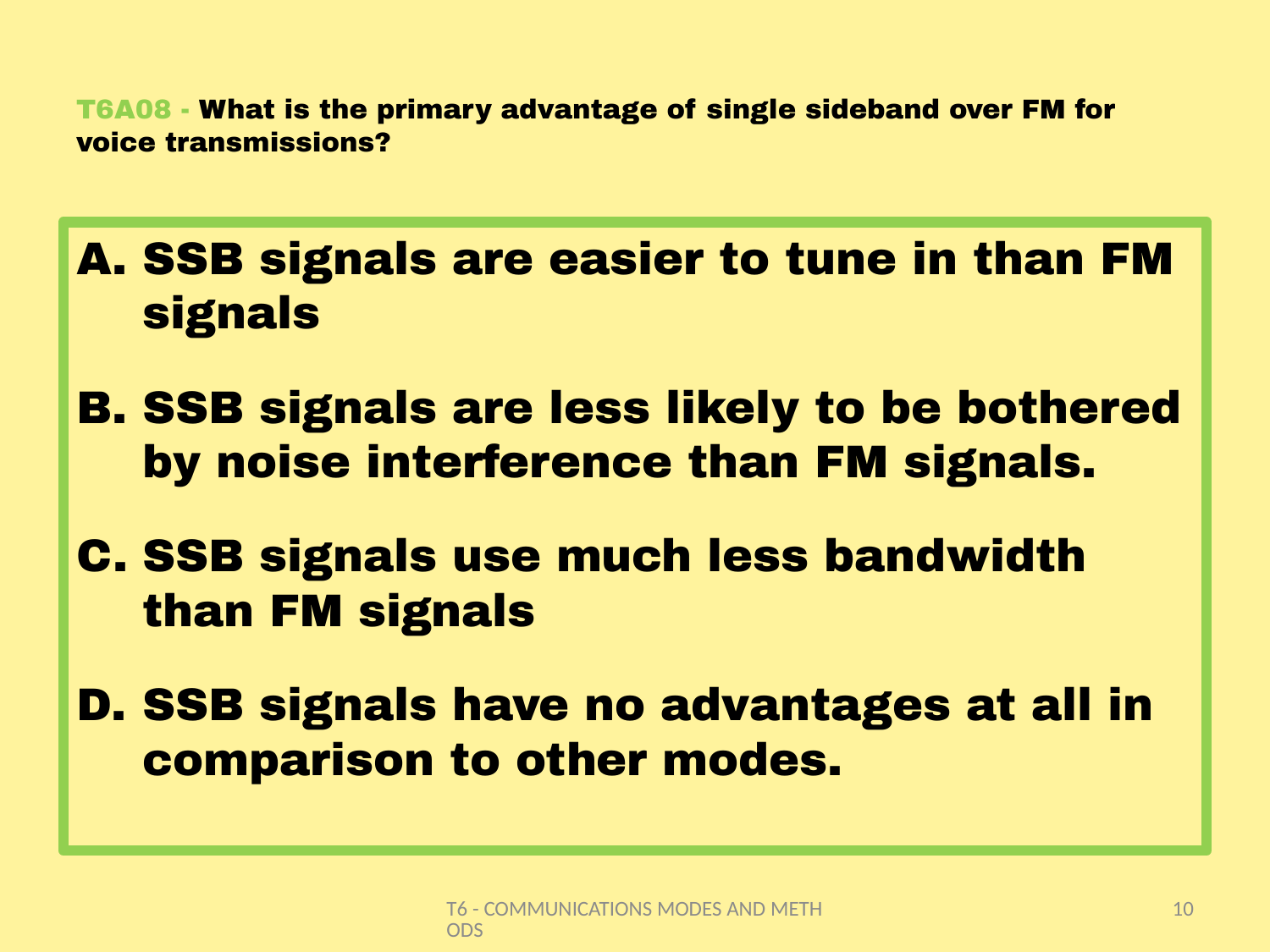

# T6A08 - What is the primary advantage of single sideband over FM for voice transmissions?
SSB signals are easier to tune in than FM signals

SSB signals are less likely to be bothered by noise interference than FM signals.

SSB signals use much less bandwidth than FM signals

SSB signals have no advantages at all in comparison to other modes.
T6 - COMMUNICATIONS MODES AND METHODS
10